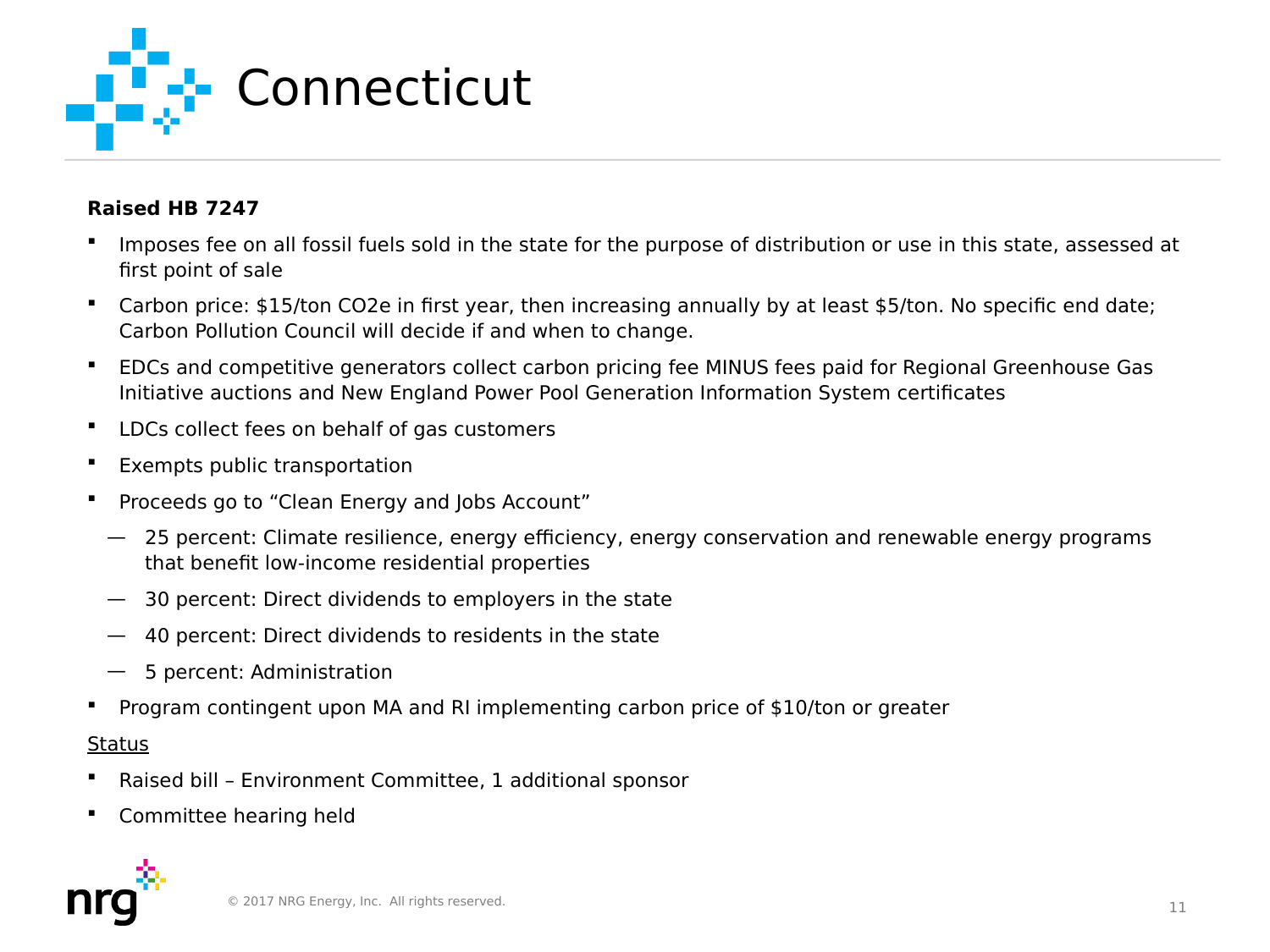

# Connecticut
Raised HB 7247
Imposes fee on all fossil fuels sold in the state for the purpose of distribution or use in this state, assessed at first point of sale
Carbon price: $15/ton CO2e in first year, then increasing annually by at least $5/ton. No specific end date; Carbon Pollution Council will decide if and when to change.
EDCs and competitive generators collect carbon pricing fee MINUS fees paid for Regional Greenhouse Gas Initiative auctions and New England Power Pool Generation Information System certificates
LDCs collect fees on behalf of gas customers
Exempts public transportation
Proceeds go to “Clean Energy and Jobs Account”
25 percent: Climate resilience, energy efficiency, energy conservation and renewable energy programs that benefit low-income residential properties
30 percent: Direct dividends to employers in the state
40 percent: Direct dividends to residents in the state
5 percent: Administration
Program contingent upon MA and RI implementing carbon price of $10/ton or greater
Status
Raised bill – Environment Committee, 1 additional sponsor
Committee hearing held
11
© 2017 NRG Energy, Inc.  All rights reserved.